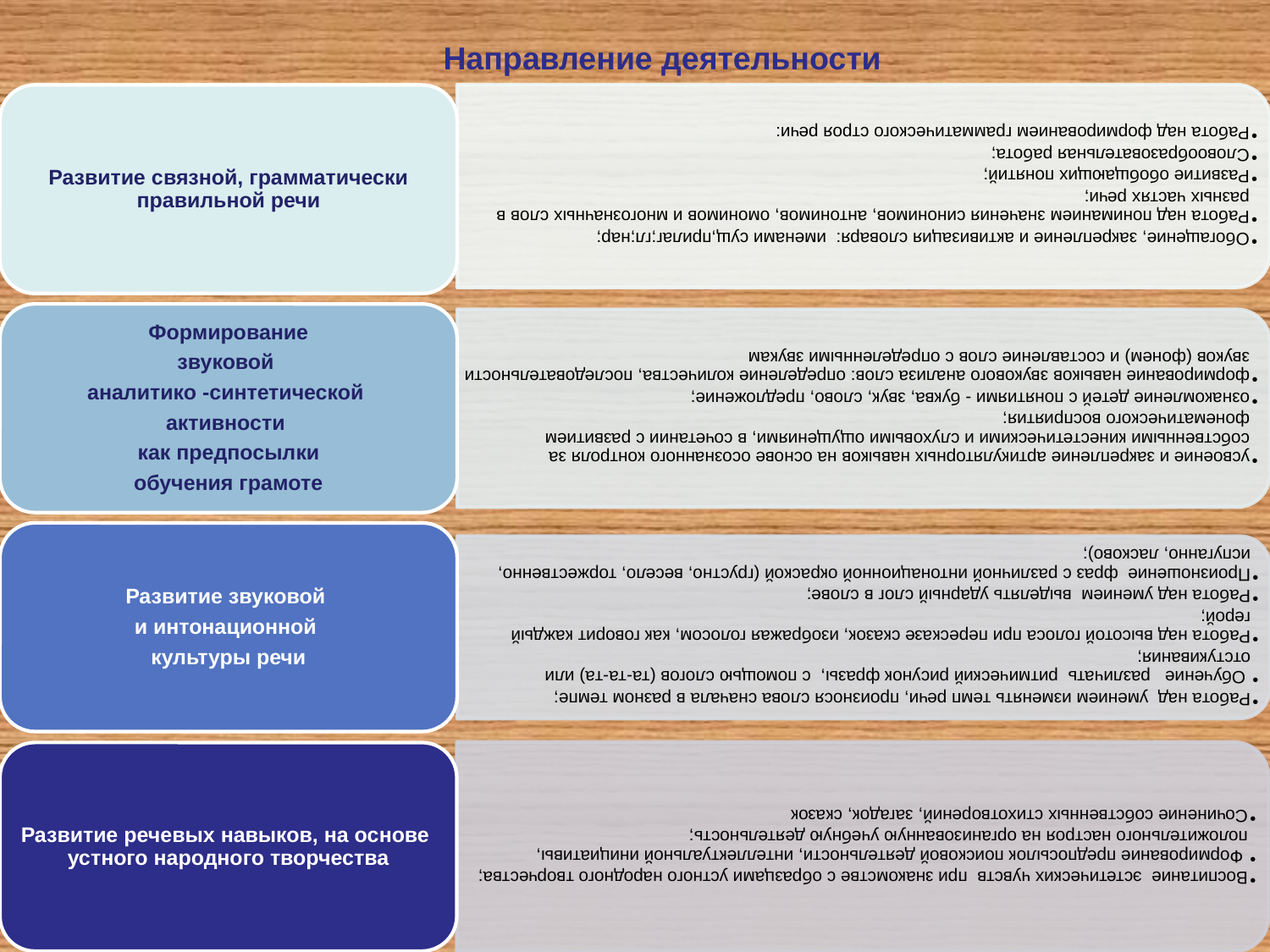

Направление деятельности
Обогащение, закрепление и активизация словаря:  именами сущ,прилаг;гл;нар;
Работа над пониманием значения синонимов, антонимов, омонимов и многозначных слов в разных частях речи;
Развитие обобщающих понятий;
Словообразовательная работа;
Работа над формированием грамматического строя речи:
Развитие связной, грамматически правильной речи
усвоение и закрепление артикуляторных навыков на основе осознанного контроля за собственными кинестетическими и слуховыми ощущениями, в сочетании с развитием фонематического восприятия;
ознакомление детей с понятиями - буква, звук, слово, предложение;
формирование навыков звукового анализа слов: определение количества, последовательности звуков (фонем) и составление слов с определенными звукам
Формирование
звуковой
аналитико -синтетической
активности
как предпосылки
обучения грамоте
Работа над  умением изменять темп речи, произнося слова сначала в разном темпе;
 Обучение   различать  ритмический рисунок фразы,  с помощью слогов (та-та-та) или отстукивания;
Работа над высотой голоса при пересказе сказок, изображая голосом, как говорит каждый герой;
Работа над умением  выделять ударный слог в слове;
Произношение  фраз с различной интонационной окраской (грустно, весело, торжественно, испуганно, ласково);
Развитие звуковой
и интонационной
культуры речи
Воспитание  эстетических чувств  при знакомстве с образцами устного народного творчества;
 Формирование предпосылок поисковой деятельности, интеллектуальной инициативы, положительного настроя на организованную учебную деятельность;
Сочинение собственных стихотворений, загадок, сказок
Развитие речевых навыков, на основе  устного народного творчества